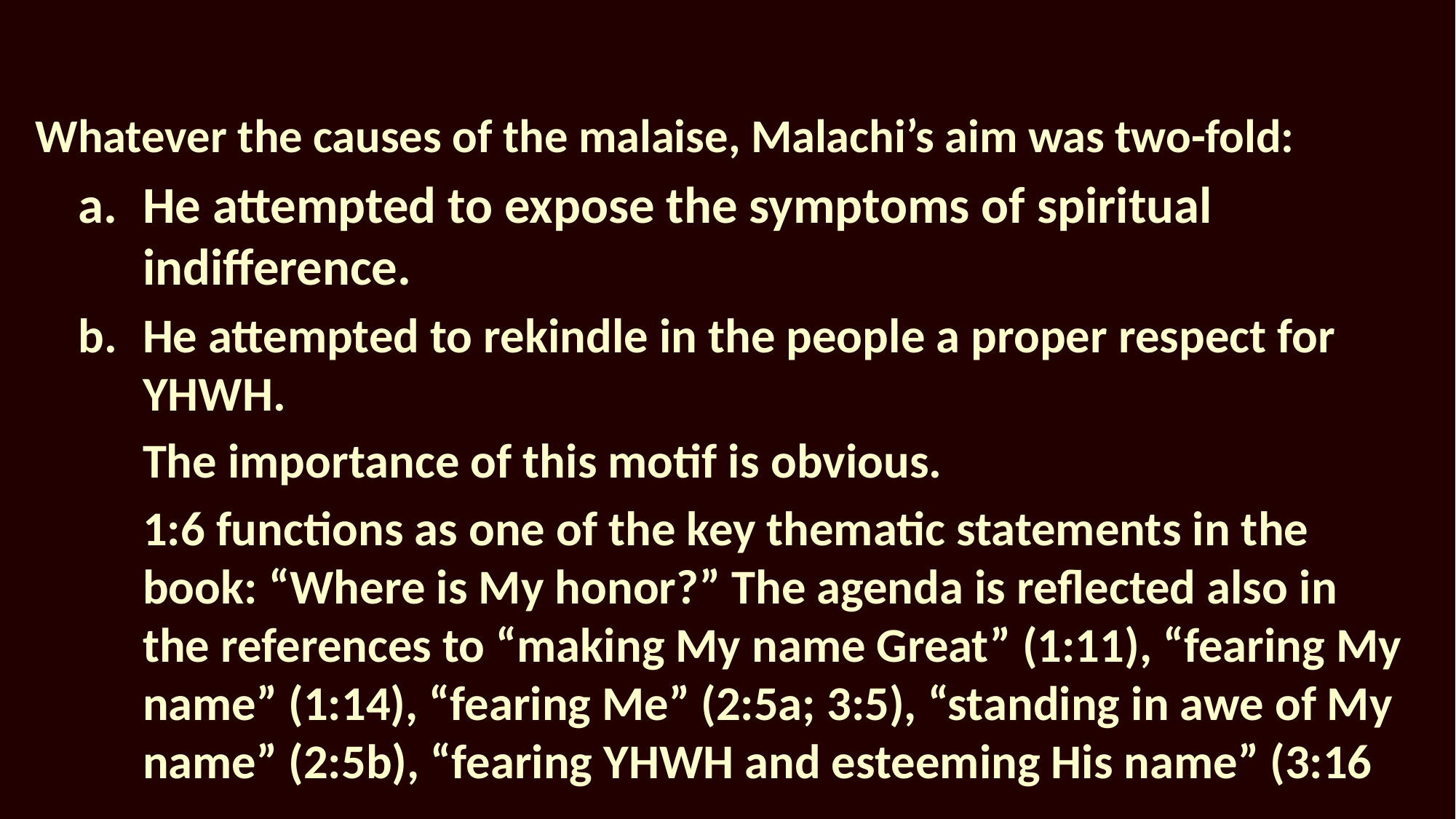

Whatever the causes of the malaise, Malachi’s aim was two-fold:
He attempted to expose the symptoms of spiritual indifference.
He attempted to rekindle in the people a proper respect for YHWH.
The importance of this motif is obvious.
1:6 functions as one of the key thematic statements in the book: “Where is My honor?” The agenda is reflected also in the references to “making My name Great” (1:11), “fearing My name” (1:14), “fearing Me” (2:5a; 3:5), “standing in awe of My name” (2:5b), “fearing YHWH and esteeming His name” (3:16